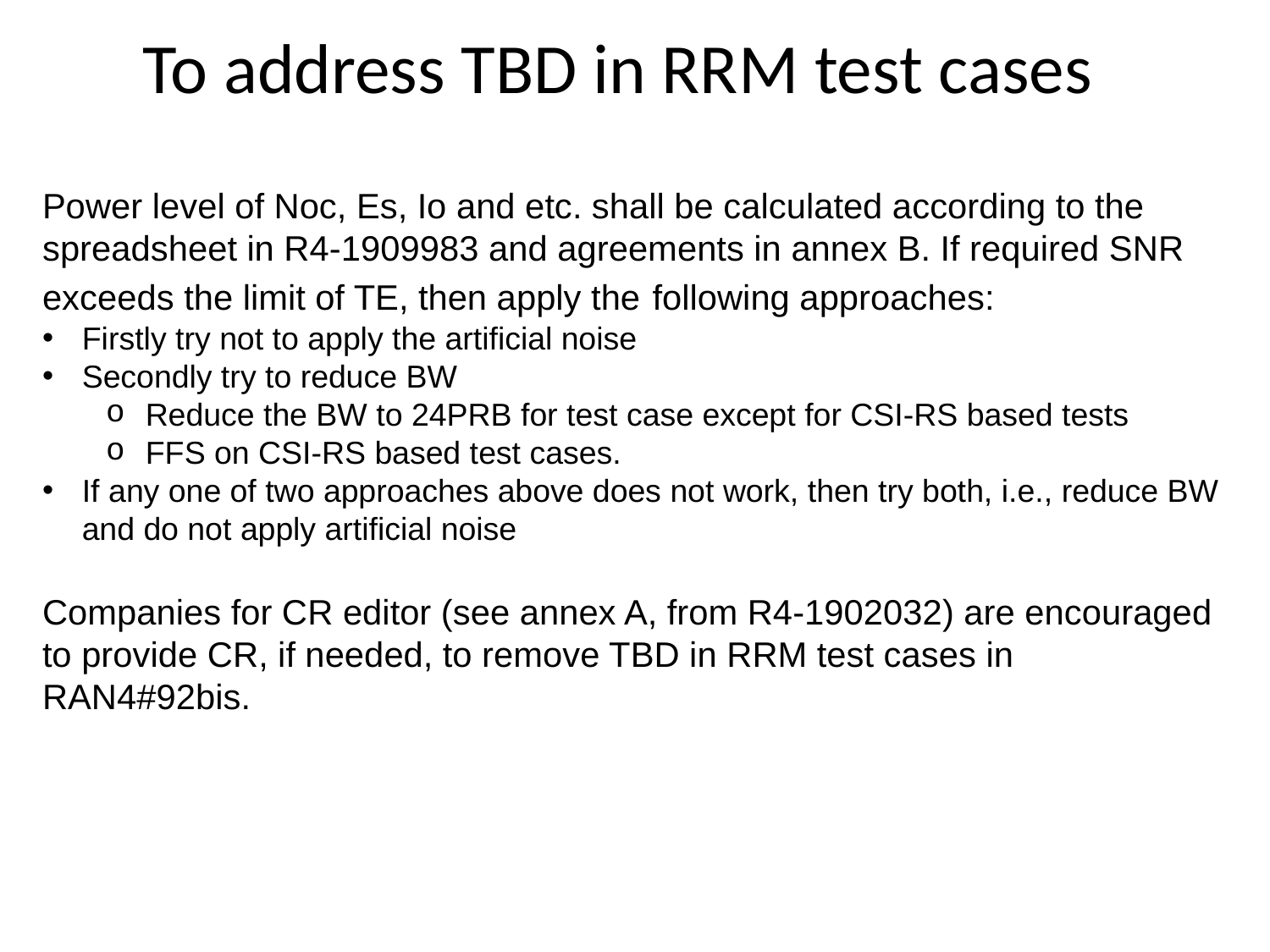

# To address TBD in RRM test cases

Power level of Noc, Es, Io and etc. shall be calculated according to the spreadsheet in R4-1909983 and agreements in annex B. If required SNR exceeds the limit of TE, then apply the following approaches:
Firstly try not to apply the artificial noise
Secondly try to reduce BW
Reduce the BW to 24PRB for test case except for CSI-RS based tests
FFS on CSI-RS based test cases.
If any one of two approaches above does not work, then try both, i.e., reduce BW and do not apply artificial noise

Companies for CR editor (see annex A, from R4-1902032) are encouraged to provide CR, if needed, to remove TBD in RRM test cases in RAN4#92bis.